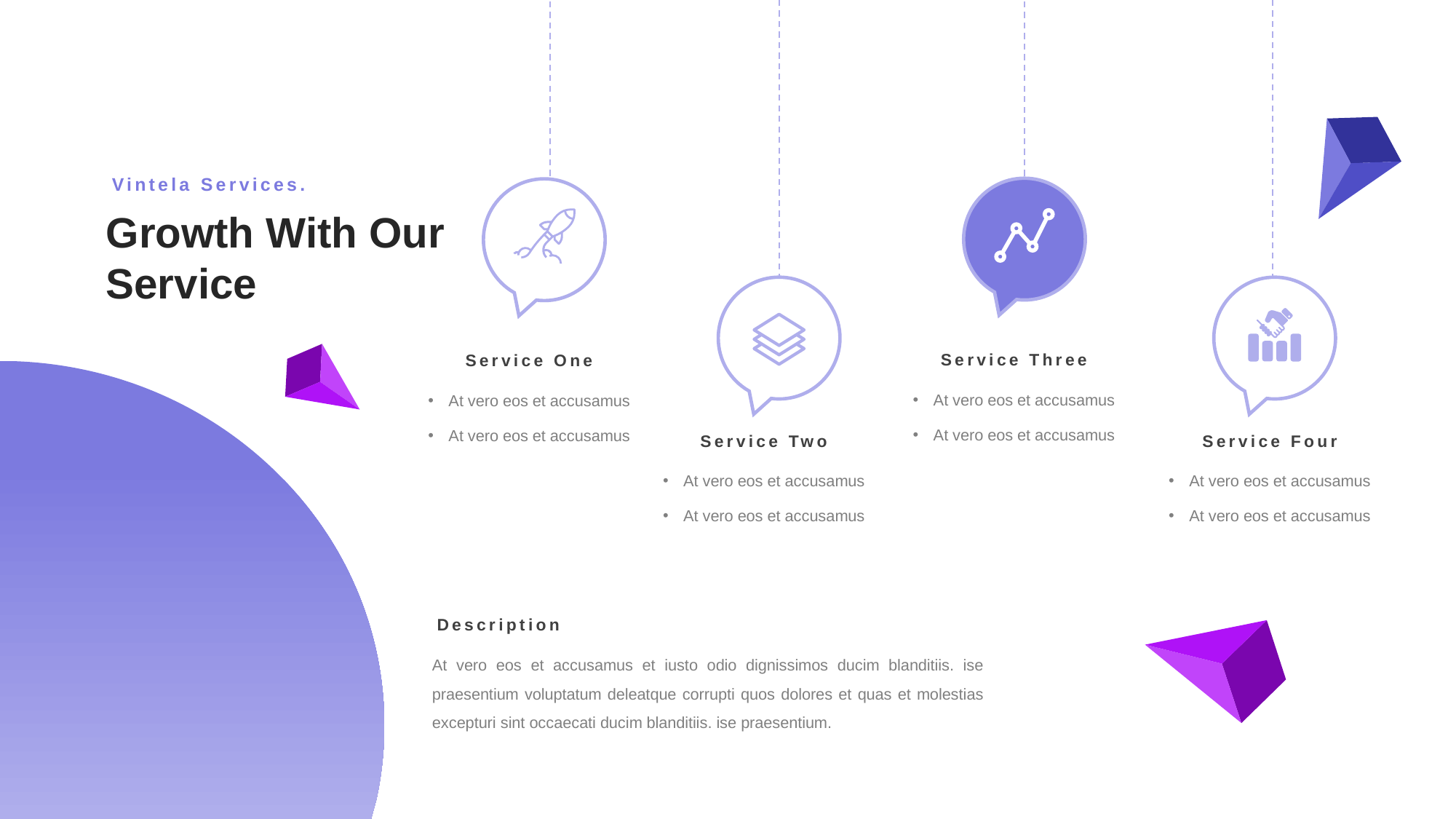

Vintela Services.

Service Three
At vero eos et accusamus
At vero eos et accusamus

Service One
At vero eos et accusamus
At vero eos et accusamus
Growth With Our Service

Service Two
At vero eos et accusamus
At vero eos et accusamus

Service Four
At vero eos et accusamus
At vero eos et accusamus

Description
At vero eos et accusamus et iusto odio dignissimos ducim blanditiis. ise praesentium voluptatum deleatque corrupti quos dolores et quas et molestias excepturi sint occaecati ducim blanditiis. ise praesentium.